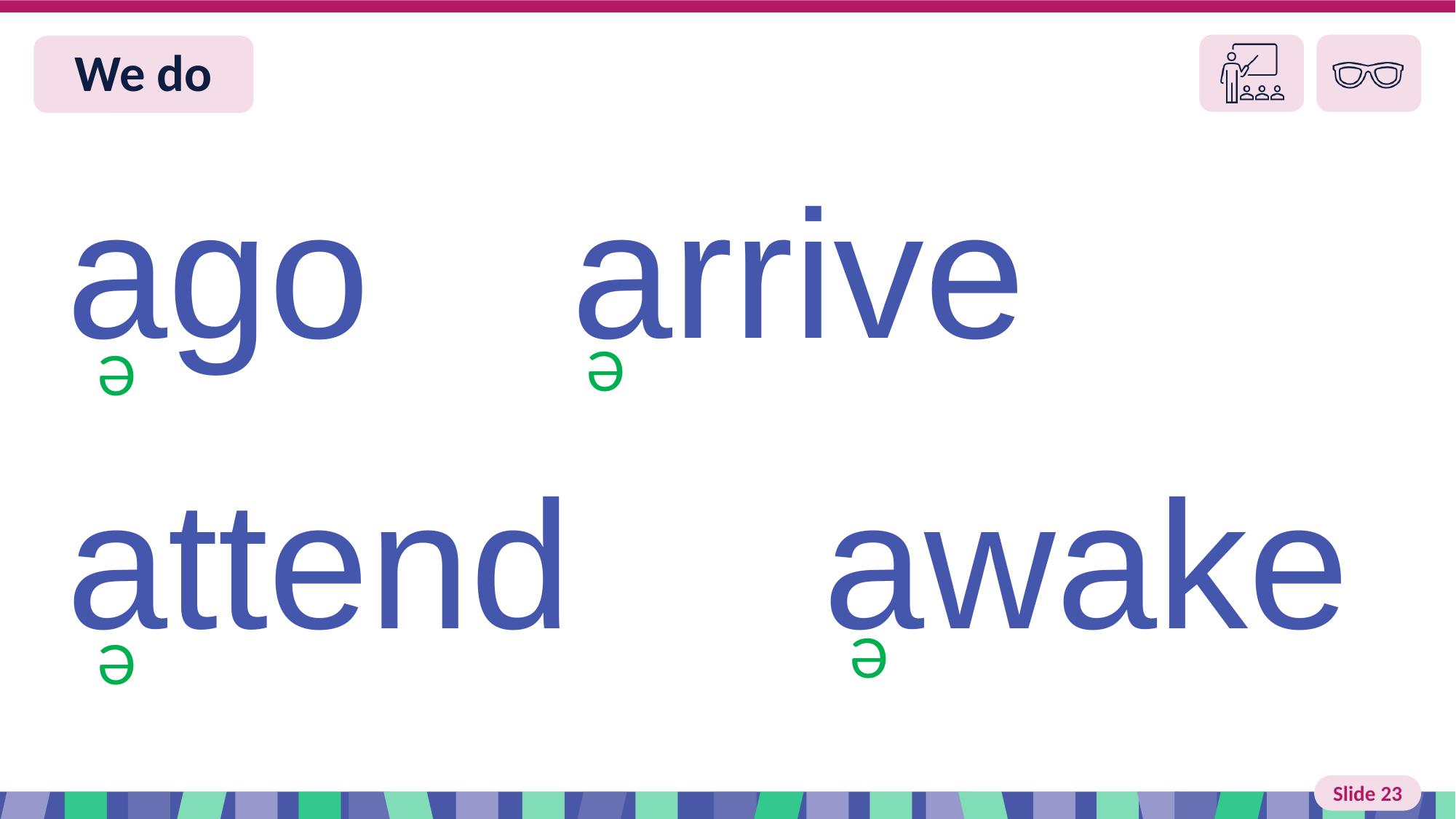

Slide 23 We do
ago    arrive
attend     awake
Ə
Ə
Ə
Ə